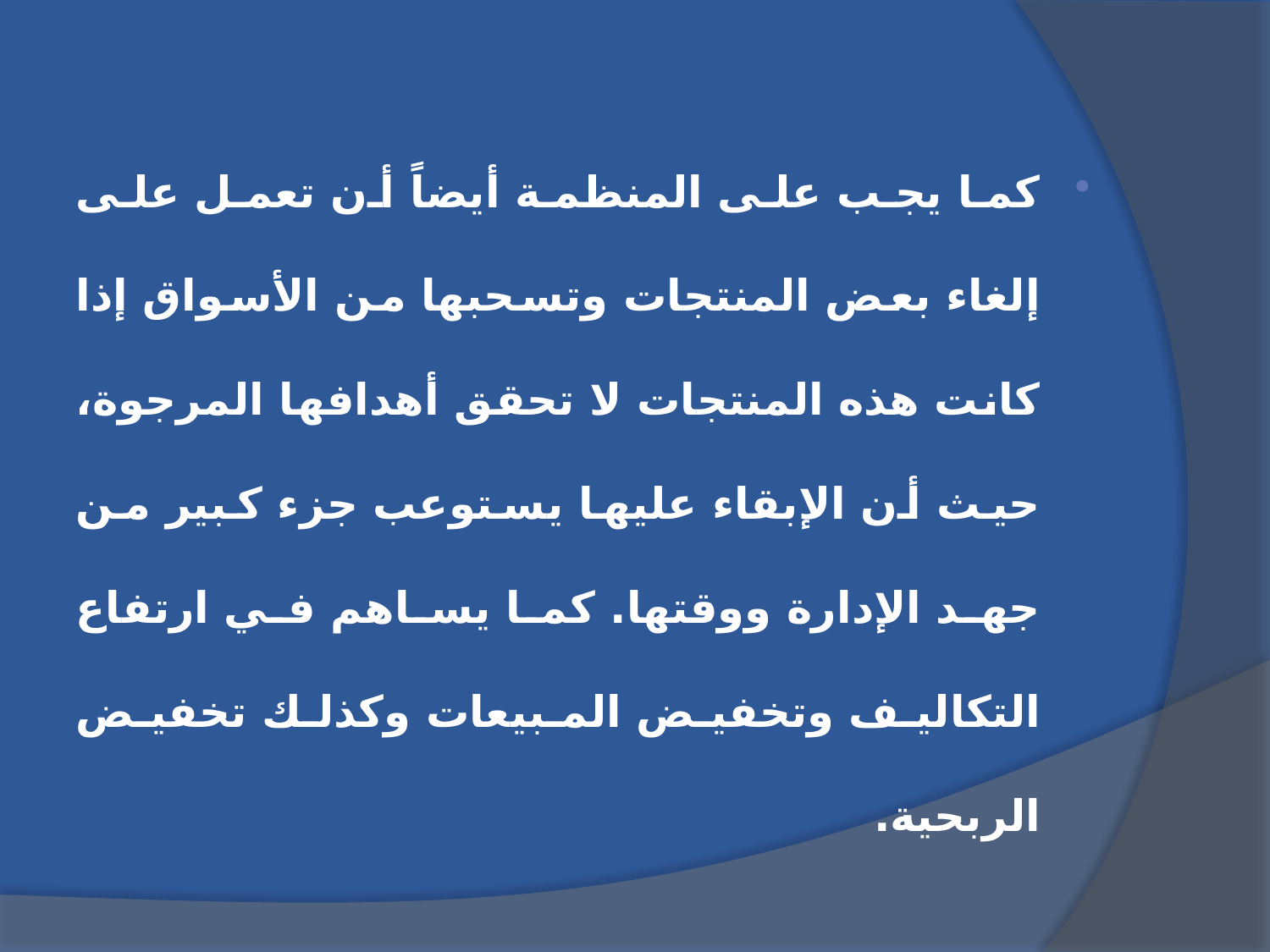

كما يجب على المنظمة أيضاً أن تعمل على إلغاء بعض المنتجات وتسحبها من الأسواق إذا كانت هذه المنتجات لا تحقق أهدافها المرجوة، حيث أن الإبقاء عليها يستوعب جزء كبير من جهد الإدارة ووقتها. كما يساهم في ارتفاع التكاليف وتخفيض المبيعات وكذلك تخفيض الربحية.